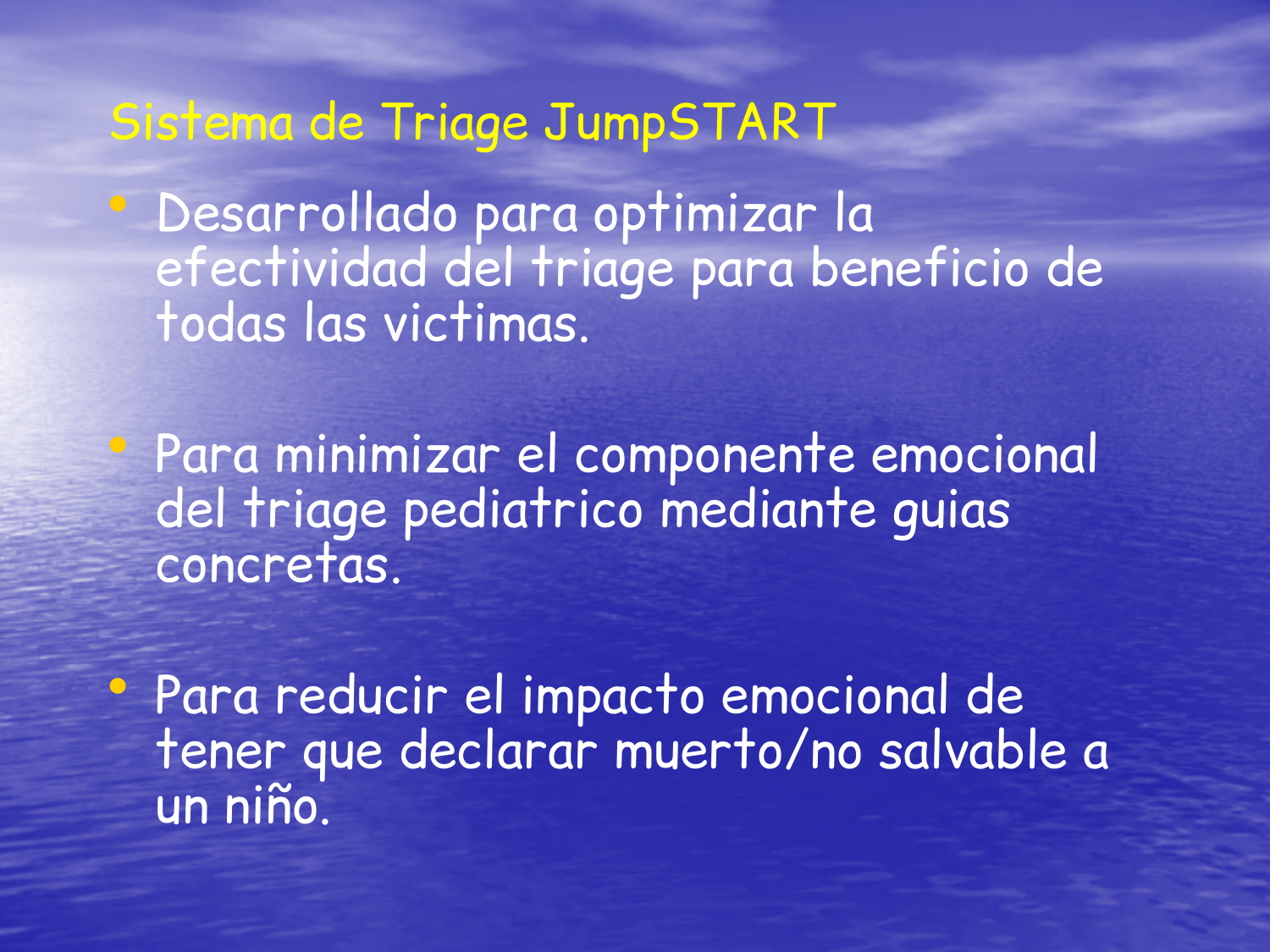

# Sistema de Triage JumpSTART
Desarrollado para optimizar la efectividad del triage para beneficio de todas las victimas.

Para minimizar el componente emocional del triage pediatrico mediante guias concretas.

Para reducir el impacto emocional de tener que declarar muerto/no salvable a un niño.